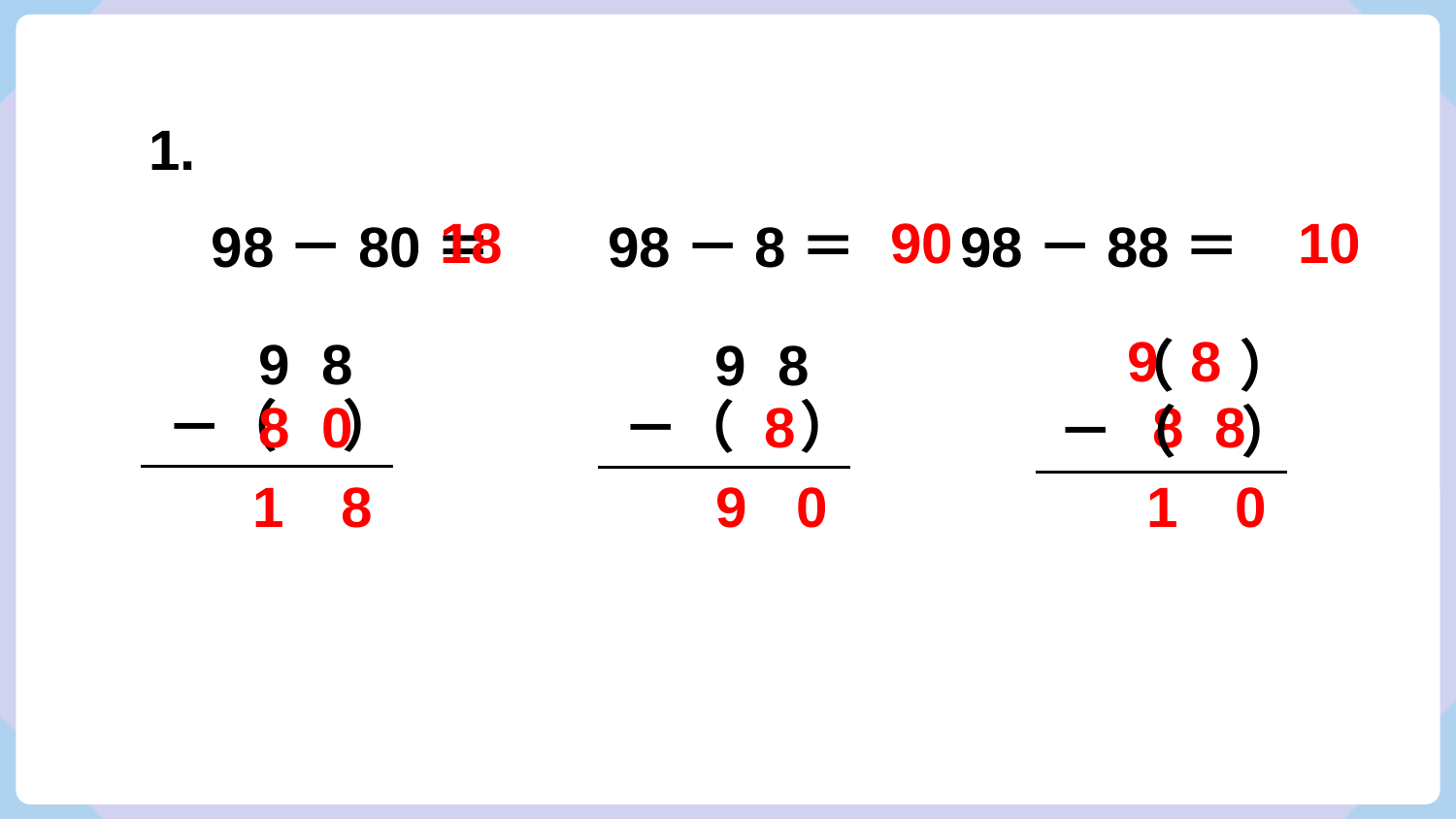

1.
98－80＝        98－8＝       98－88＝
90
10
18
 9  8
9  8
（     ）
－
9  8
（     ）
－
（     ）
－
（     ）
8  0
    8
8  8
1
8
9
0
1
0